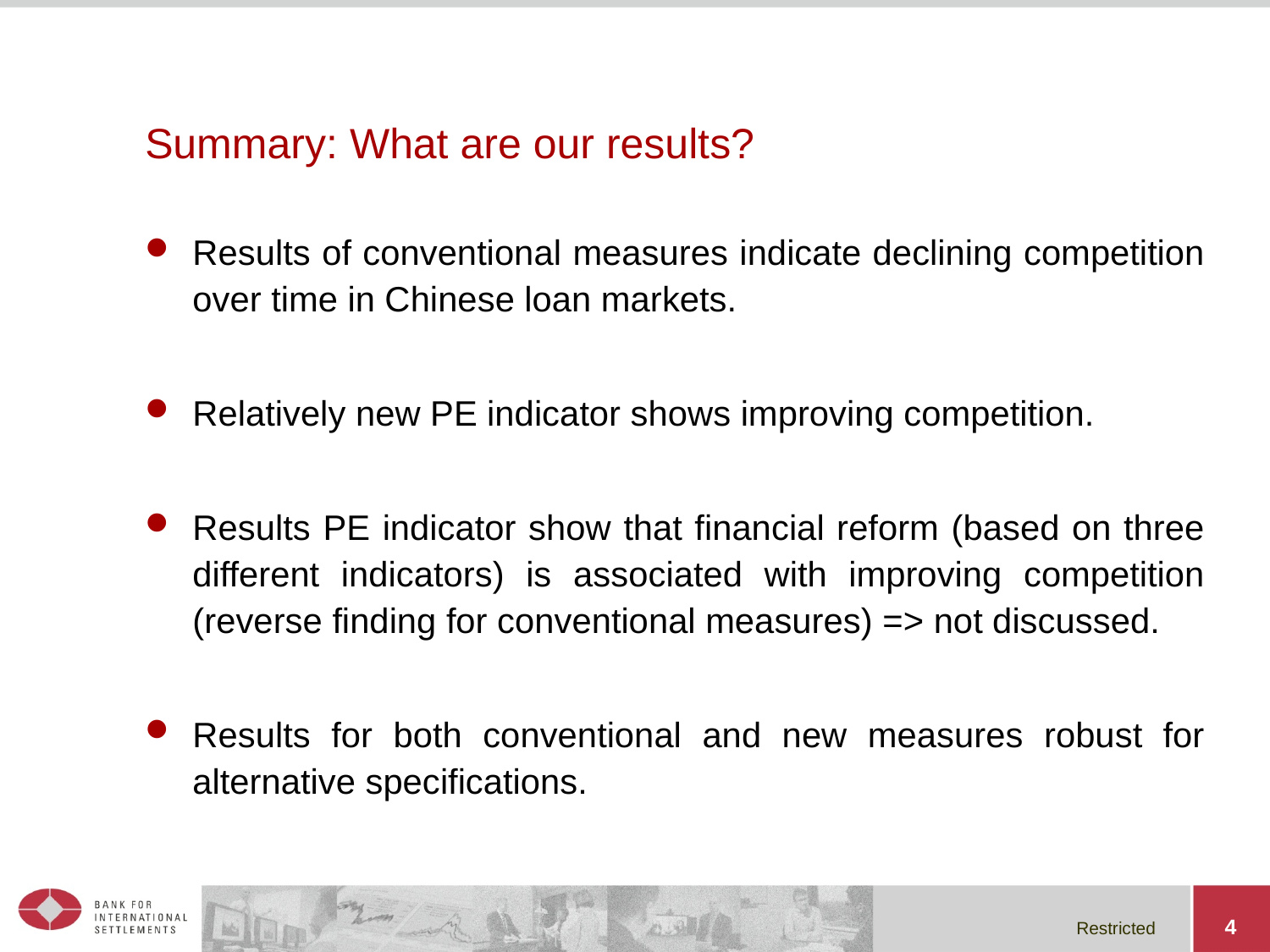

# Summary: What are our results?
Results of conventional measures indicate declining competition over time in Chinese loan markets.

Relatively new PE indicator shows improving competition.

Results PE indicator show that financial reform (based on three different indicators) is associated with improving competition (reverse finding for conventional measures) => not discussed.

Results for both conventional and new measures robust for alternative specifications.
4